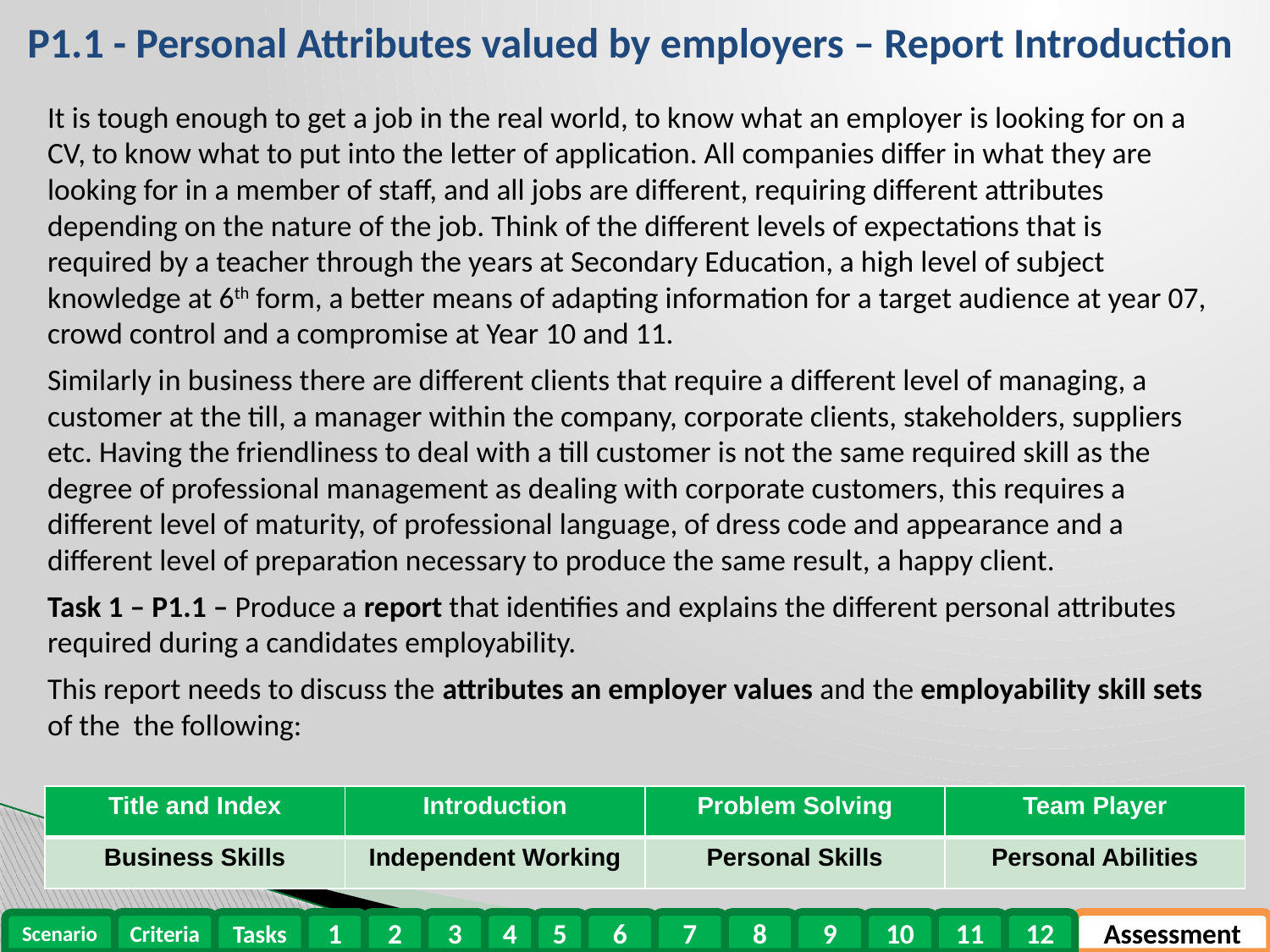

# P1.1 - Personal Attributes valued by employers – Report Introduction
It is tough enough to get a job in the real world, to know what an employer is looking for on a CV, to know what to put into the letter of application. All companies differ in what they are looking for in a member of staff, and all jobs are different, requiring different attributes depending on the nature of the job. Think of the different levels of expectations that is required by a teacher through the years at Secondary Education, a high level of subject knowledge at 6th form, a better means of adapting information for a target audience at year 07, crowd control and a compromise at Year 10 and 11.
Similarly in business there are different clients that require a different level of managing, a customer at the till, a manager within the company, corporate clients, stakeholders, suppliers etc. Having the friendliness to deal with a till customer is not the same required skill as the degree of professional management as dealing with corporate customers, this requires a different level of maturity, of professional language, of dress code and appearance and a different level of preparation necessary to produce the same result, a happy client.
Task 1 – P1.1 – Produce a report that identifies and explains the different personal attributes required during a candidates employability.
This report needs to discuss the attributes an employer values and the employability skill sets of the  the following:
| Title and Index | Introduction | Problem Solving | Team Player |
| --- | --- | --- | --- |
| Business Skills | Independent Working | Personal Skills | Personal Abilities |